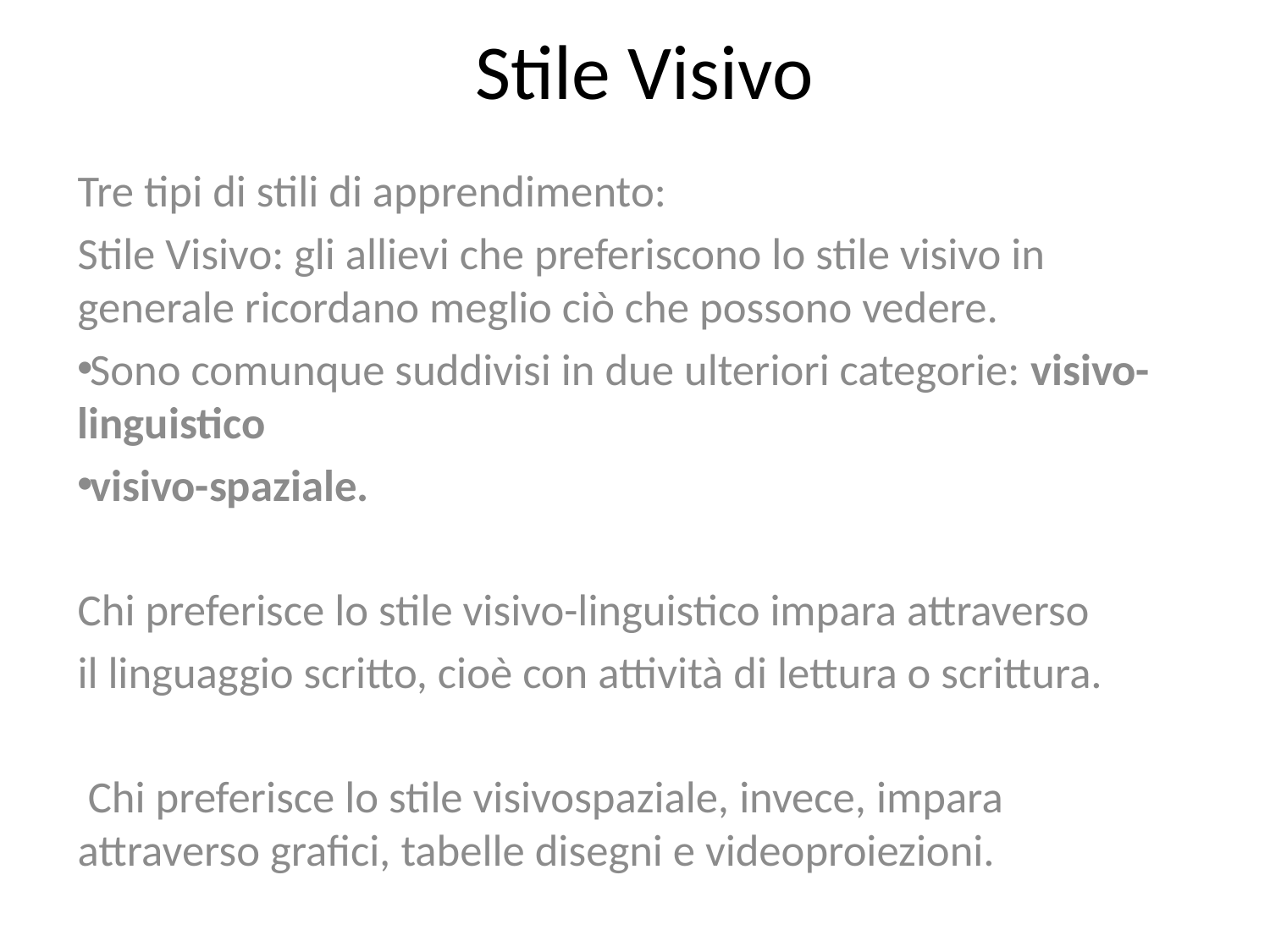

# Stile Visivo
Tre tipi di stili di apprendimento:
Stile Visivo: gli allievi che preferiscono lo stile visivo in generale ricordano meglio ciò che possono vedere.
Sono comunque suddivisi in due ulteriori categorie: visivo-linguistico
visivo-spaziale.

Chi preferisce lo stile visivo-linguistico impara attraverso
il linguaggio scritto, cioè con attività di lettura o scrittura.

 Chi preferisce lo stile visivospaziale, invece, impara attraverso grafici, tabelle disegni e videoproiezioni.